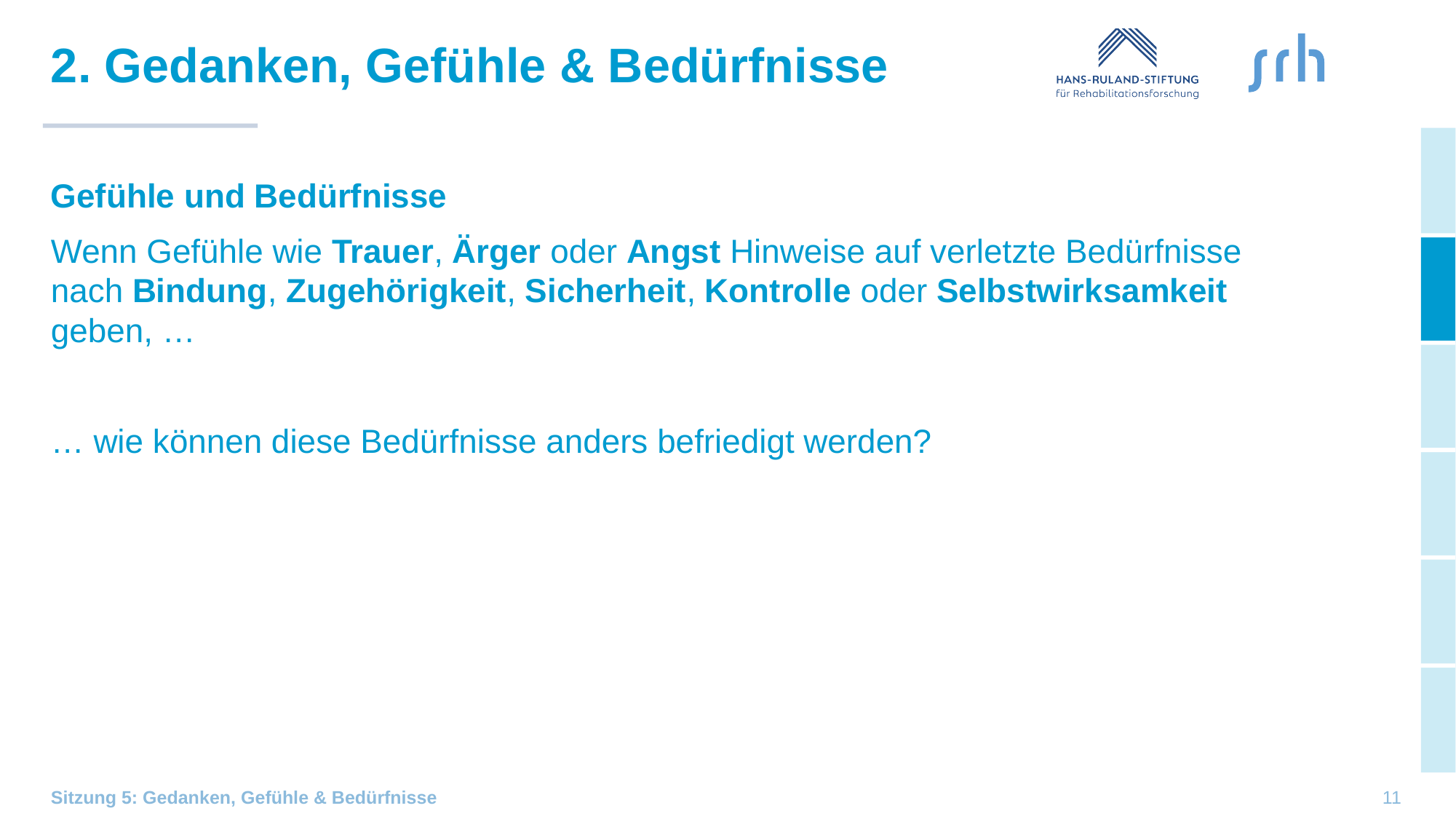

# 2. Gedanken, Gefühle & Bedürfnisse
Gefühle und Bedürfnisse
Wenn Gefühle wie Trauer, Ärger oder Angst Hinweise auf verletzte Bedürfnisse nach Bindung, Zugehörigkeit, Sicherheit, Kontrolle oder Selbstwirksamkeit
geben, …

… wie können diese Bedürfnisse anders befriedigt werden?
11
Sitzung 5: Gedanken, Gefühle & Bedürfnisse